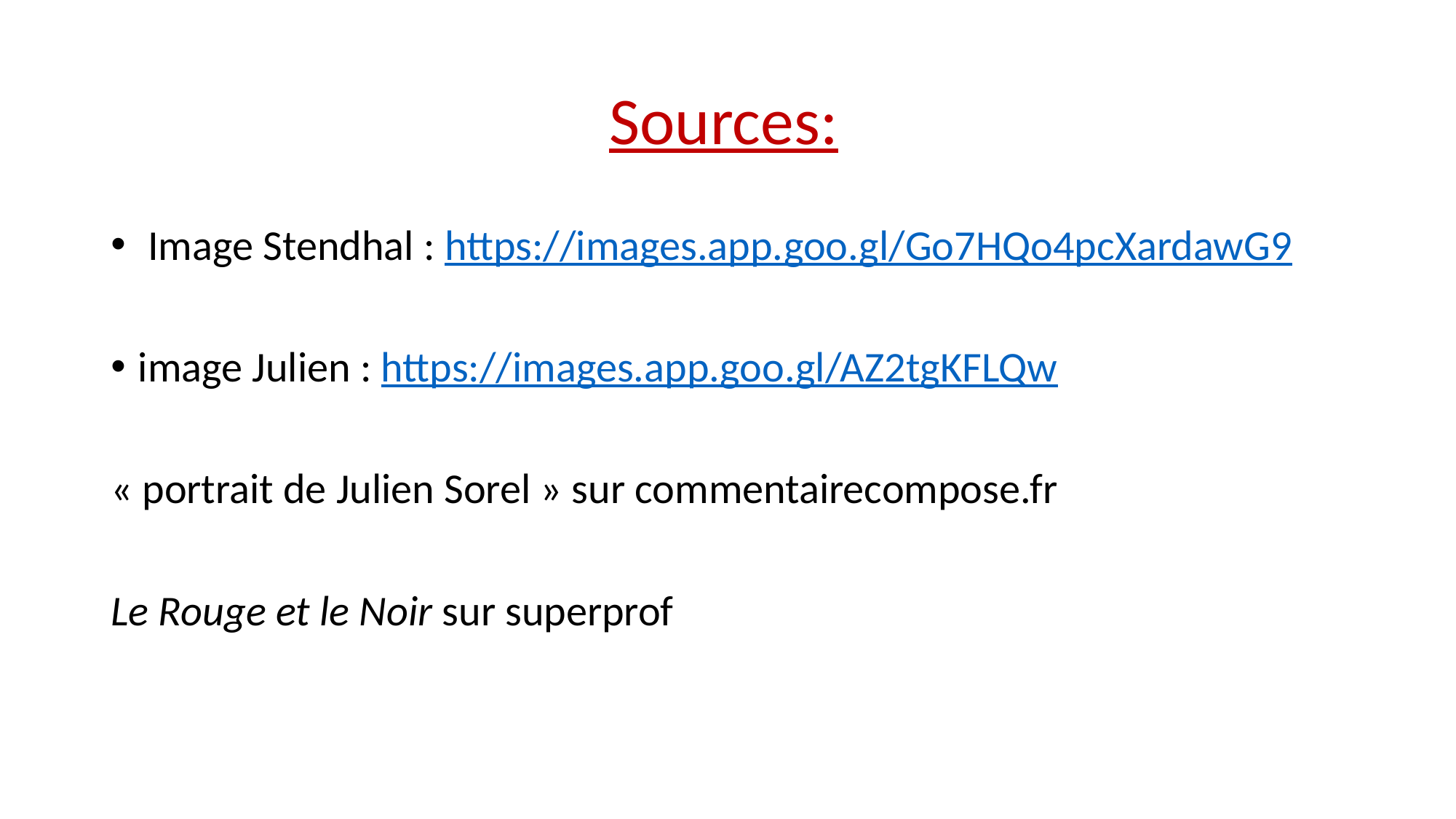

# Sources:
 Image Stendhal : https://images.app.goo.gl/Go7HQo4pcXardawG9

image Julien : https://images.app.goo.gl/AZ2tgKFLQw

« portrait de Julien Sorel » sur commentairecompose.fr

Le Rouge et le Noir sur superprof